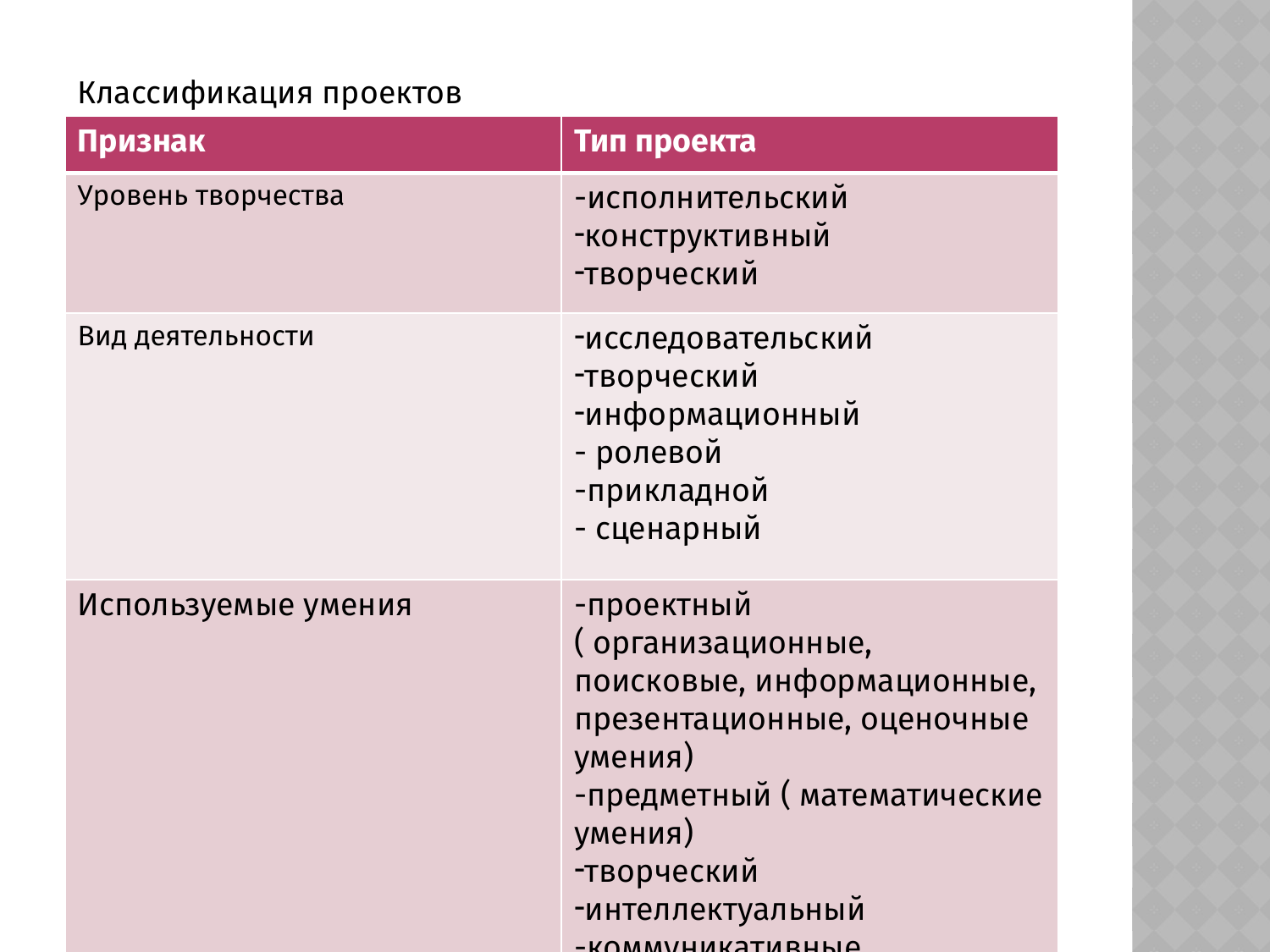

Классификация проектов

| Признак | Тип проекта |
| --- | --- |
| Уровень творчества | -исполнительский конструктивный творческий |
| Вид деятельности | исследовательский творческий информационный - ролевой -прикладной - сценарный |
| Используемые умения | -проектный ( организационные, поисковые, информационные, презентационные, оценочные умения) -предметный ( математические умения) творческий интеллектуальный -коммуникативные |